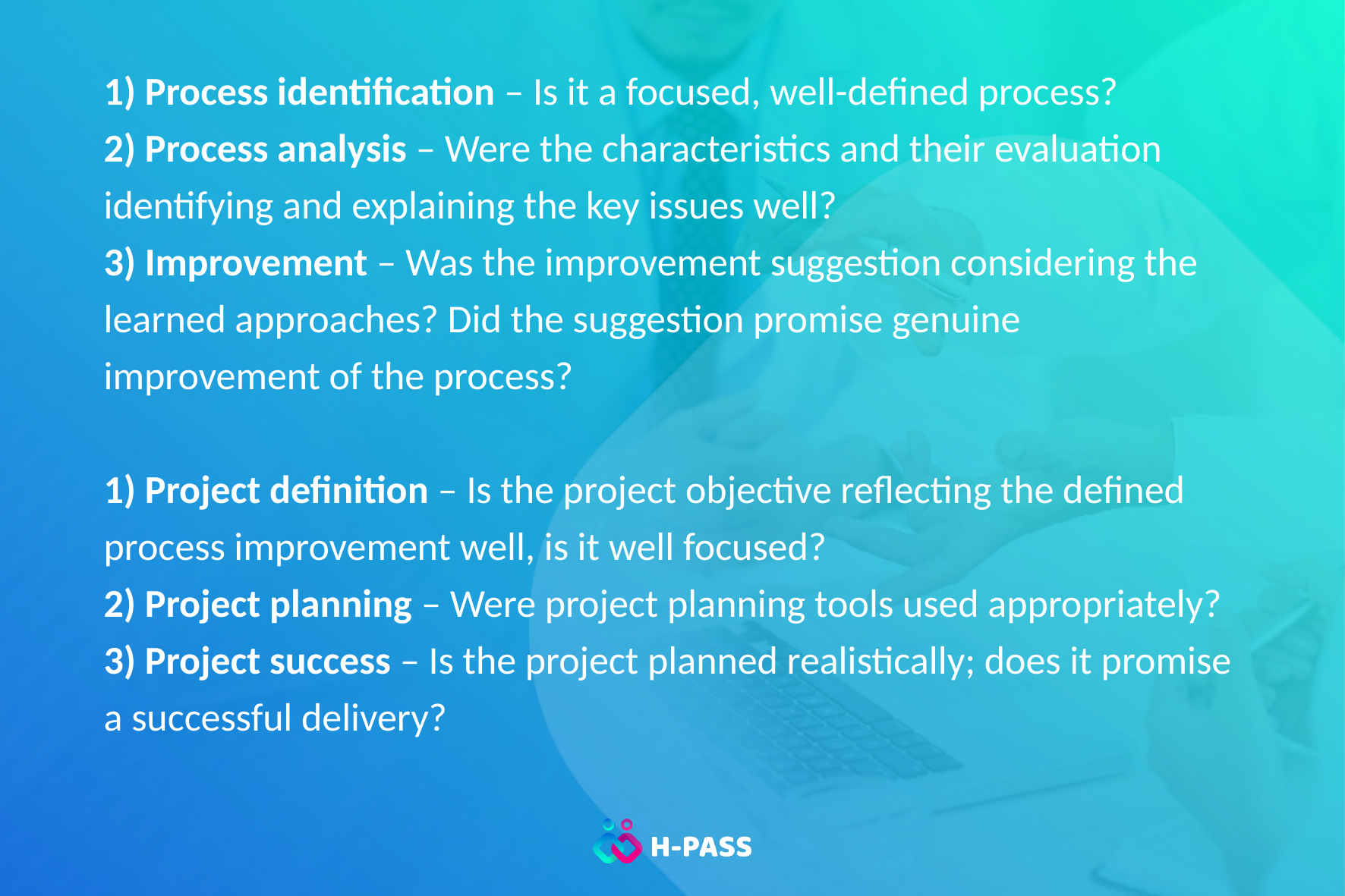

# 1) Process identification – Is it a focused, well-defined process? 2) Process analysis – Were the characteristics and their evaluation identifying and explaining the key issues well? 3) Improvement – Was the improvement suggestion considering the learned approaches? Did the suggestion promise genuine improvement of the process? 1) Project definition – Is the project objective reflecting the defined process improvement well, is it well focused? 2) Project planning – Were project planning tools used appropriately? 3) Project success – Is the project planned realistically; does it promise a successful delivery?